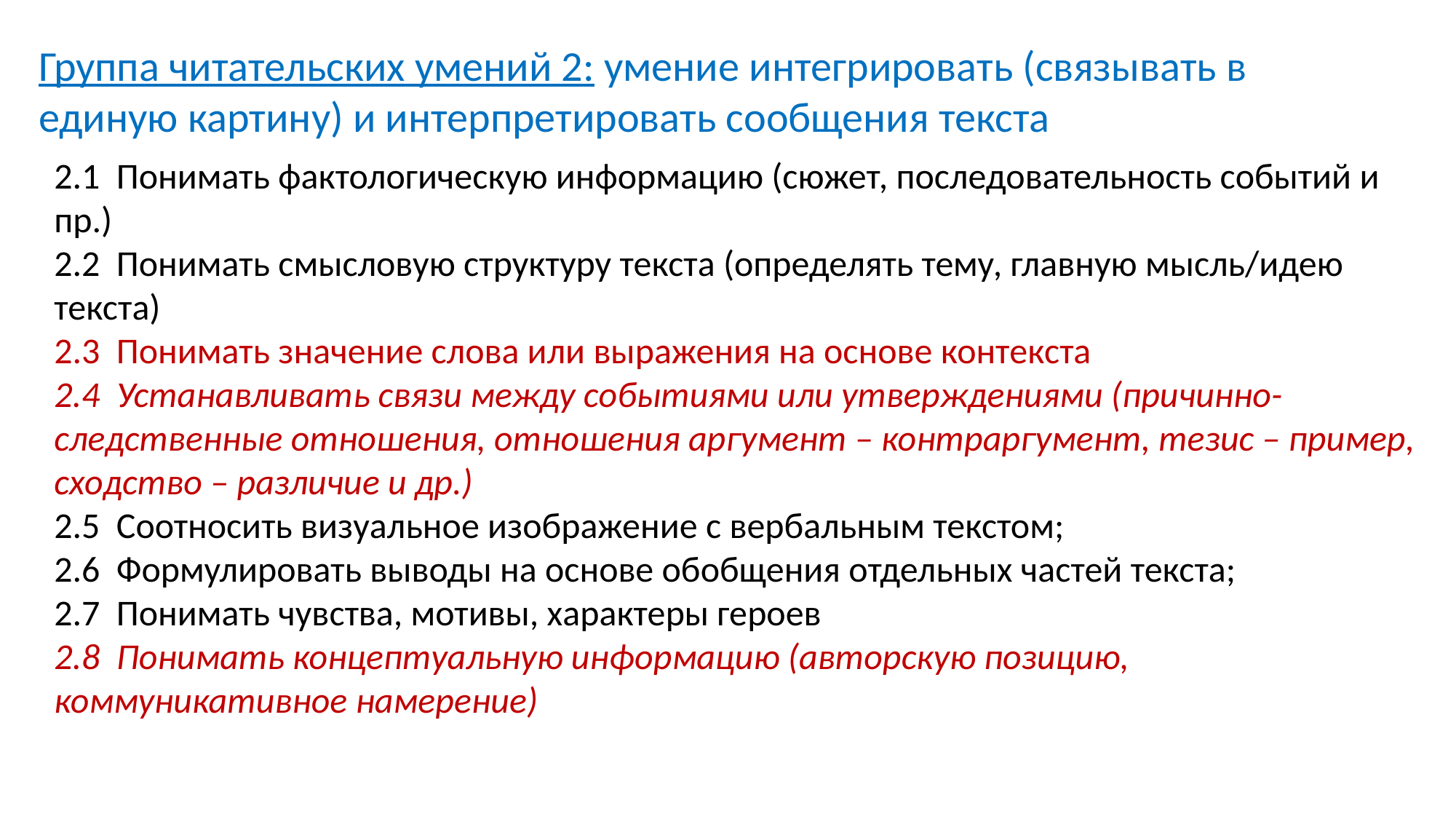

Читательские умения
Группа читательских умений 2: умение интегрировать (связывать в единую картину) и интерпретировать сообщения текста
2.1  Понимать фактологическую информацию (сюжет, последовательность событий и пр.)
2.2  Понимать смысловую структуру текста (определять тему, главную мысль/идею текста)
2.3  Понимать значение слова или выражения на основе контекста
2.4  Устанавливать связи между событиями или утверждениями (причинно-следственные отношения, отношения аргумент – контраргумент, тезис – пример, сходство – различие и др.)
2.5  Соотносить визуальное изображение с вербальным текстом;
2.6  Формулировать выводы на основе обобщения отдельных частей текста;
2.7  Понимать чувства, мотивы, характеры героев
2.8  Понимать концептуальную информацию (авторскую позицию, коммуникативное намерение)